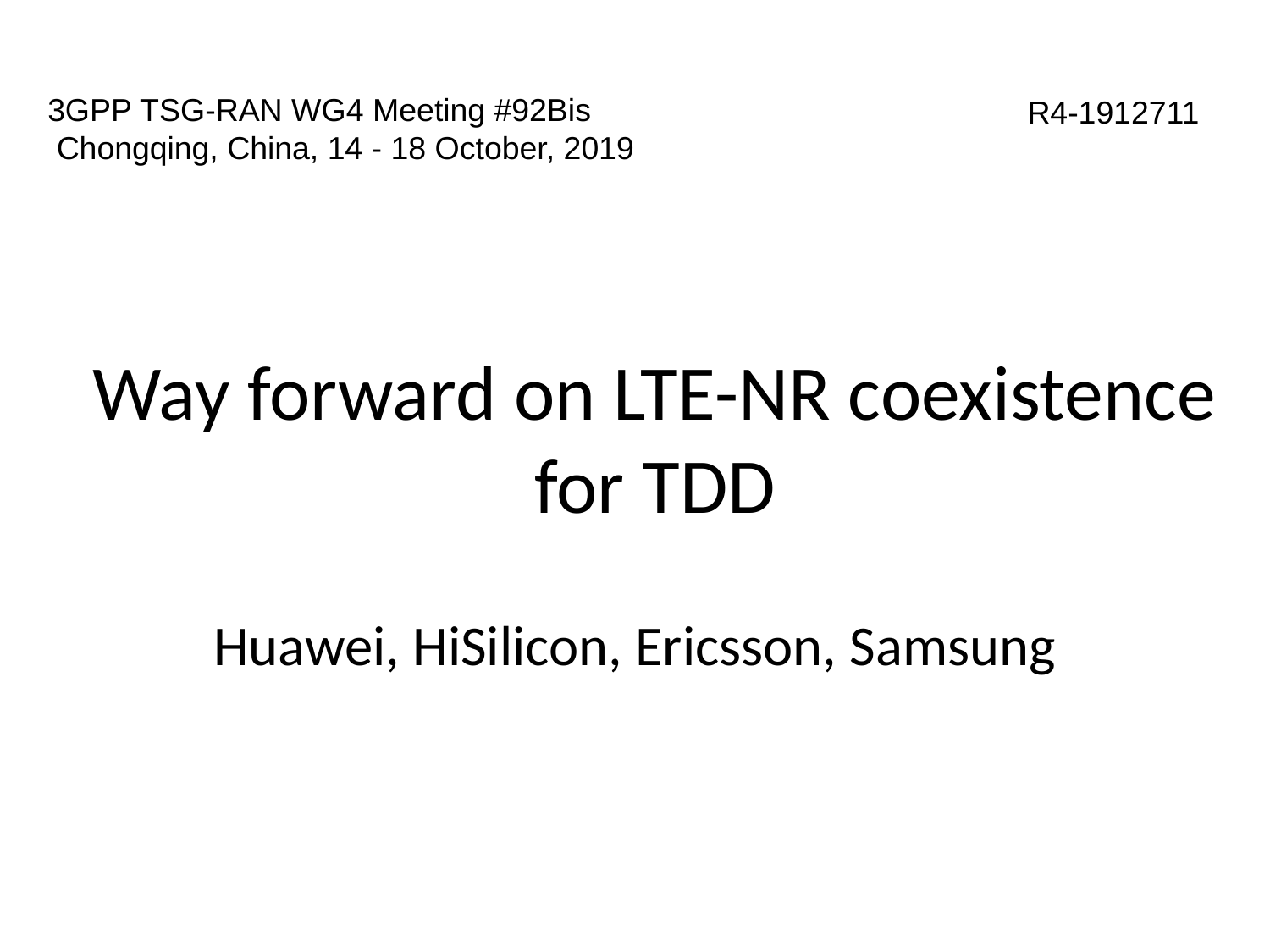

# 3GPP TSG-RAN WG4 Meeting #92Bis Chongqing, China, 14 - 18 October, 2019
R4-1912711
Way forward on LTE-NR coexistence for TDD
Huawei, HiSilicon, Ericsson, Samsung